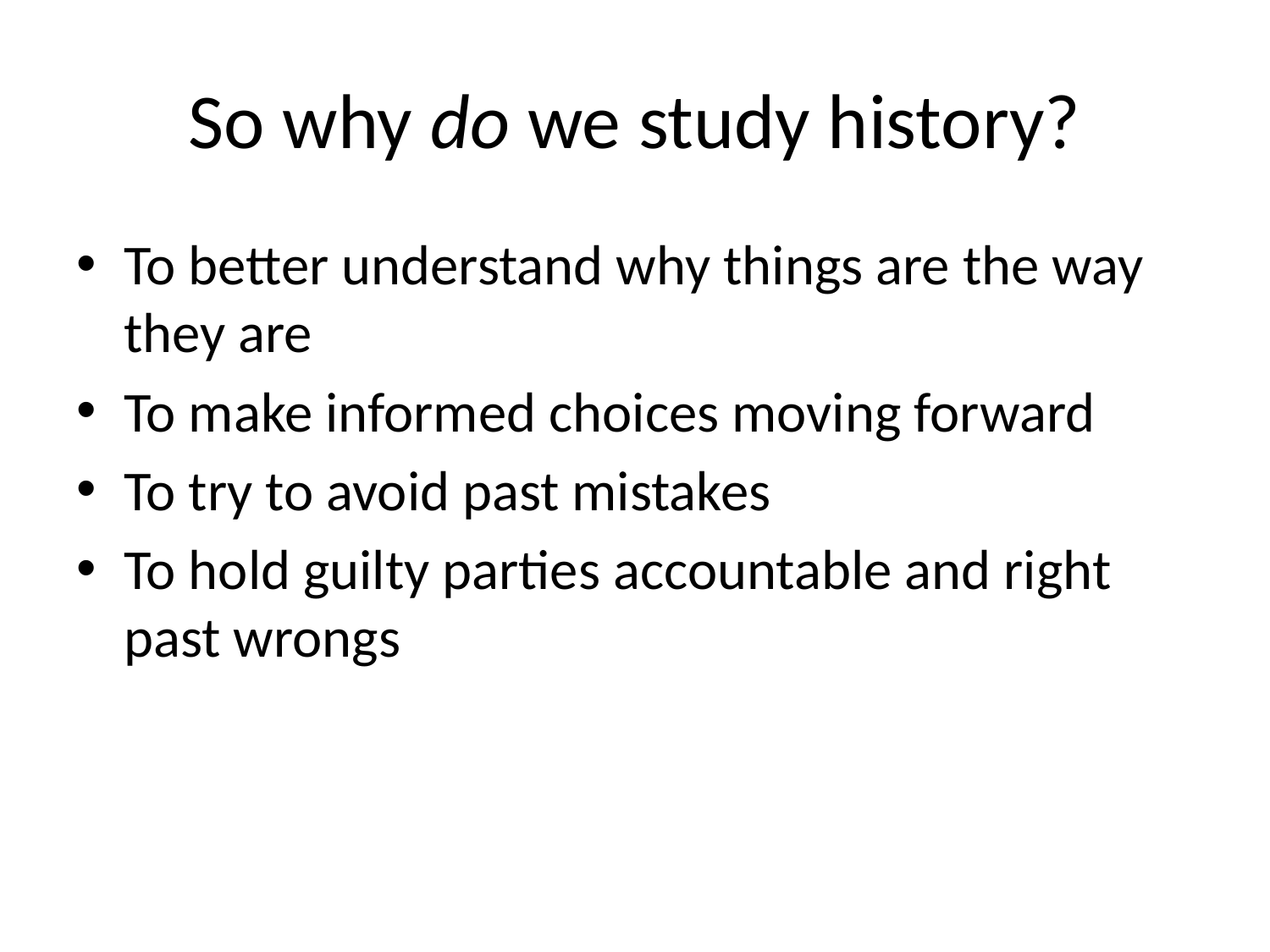

# So why do we study history?
To better understand why things are the way they are
To make informed choices moving forward
To try to avoid past mistakes
To hold guilty parties accountable and right past wrongs